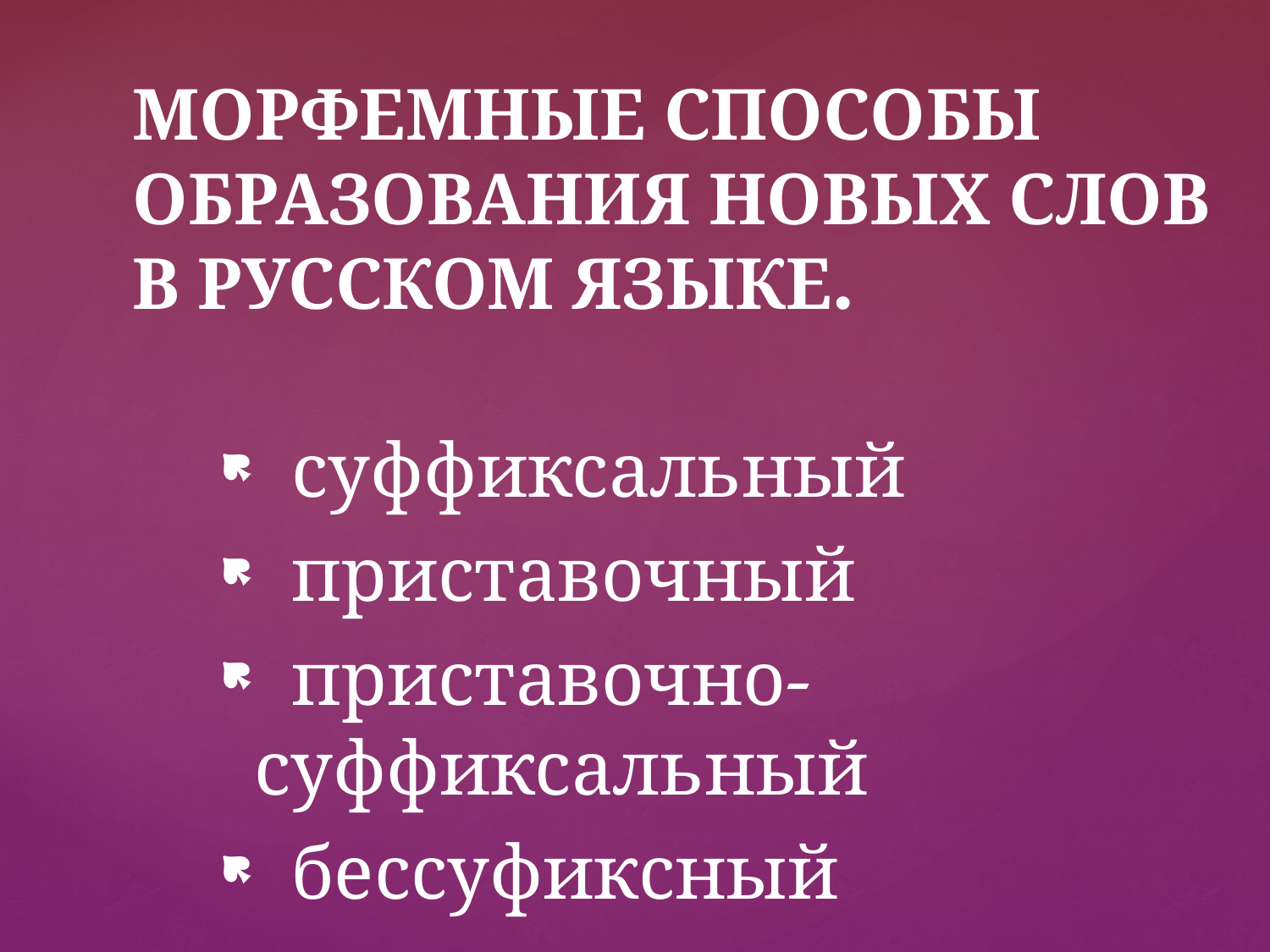

# МОРФЕМНЫЕ СПОСОБЫ ОБРАЗОВАНИЯ НОВЫХ СЛОВ В РУССКОМ ЯЗЫКЕ.
  суффиксальный
  приставочный
  приставочно-          суффиксальный
  бессуфиксный